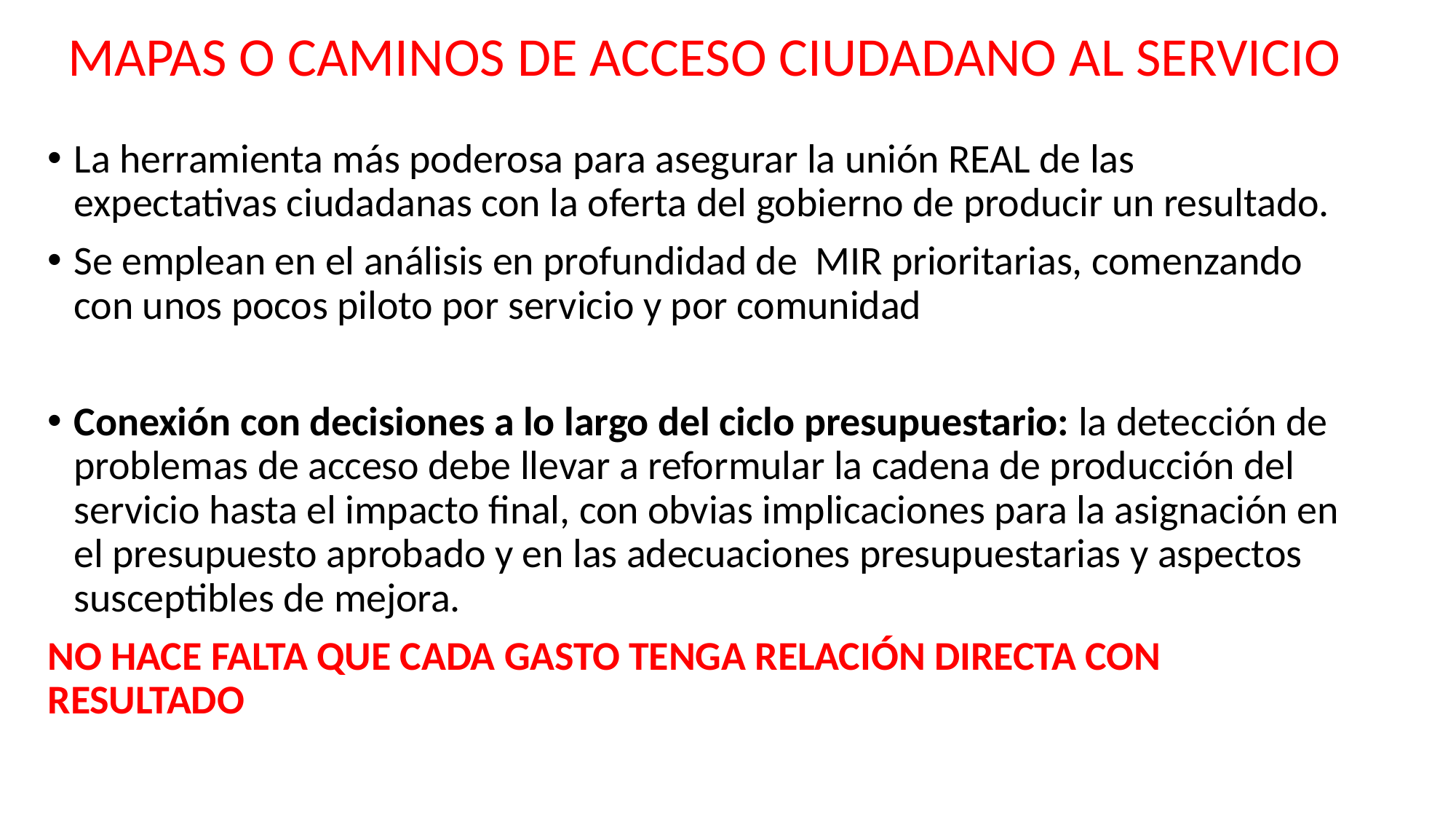

# MAPAS O CAMINOS DE ACCESO CIUDADANO AL SERVICIO
La herramienta más poderosa para asegurar la unión REAL de las expectativas ciudadanas con la oferta del gobierno de producir un resultado.
Se emplean en el análisis en profundidad de  MIR prioritarias, comenzando con unos pocos piloto por servicio y por comunidad

Conexión con decisiones a lo largo del ciclo presupuestario: la detección de problemas de acceso debe llevar a reformular la cadena de producción del servicio hasta el impacto final, con obvias implicaciones para la asignación en el presupuesto aprobado y en las adecuaciones presupuestarias y aspectos susceptibles de mejora.
NO HACE FALTA QUE CADA GASTO TENGA RELACIÓN DIRECTA CON RESULTADO